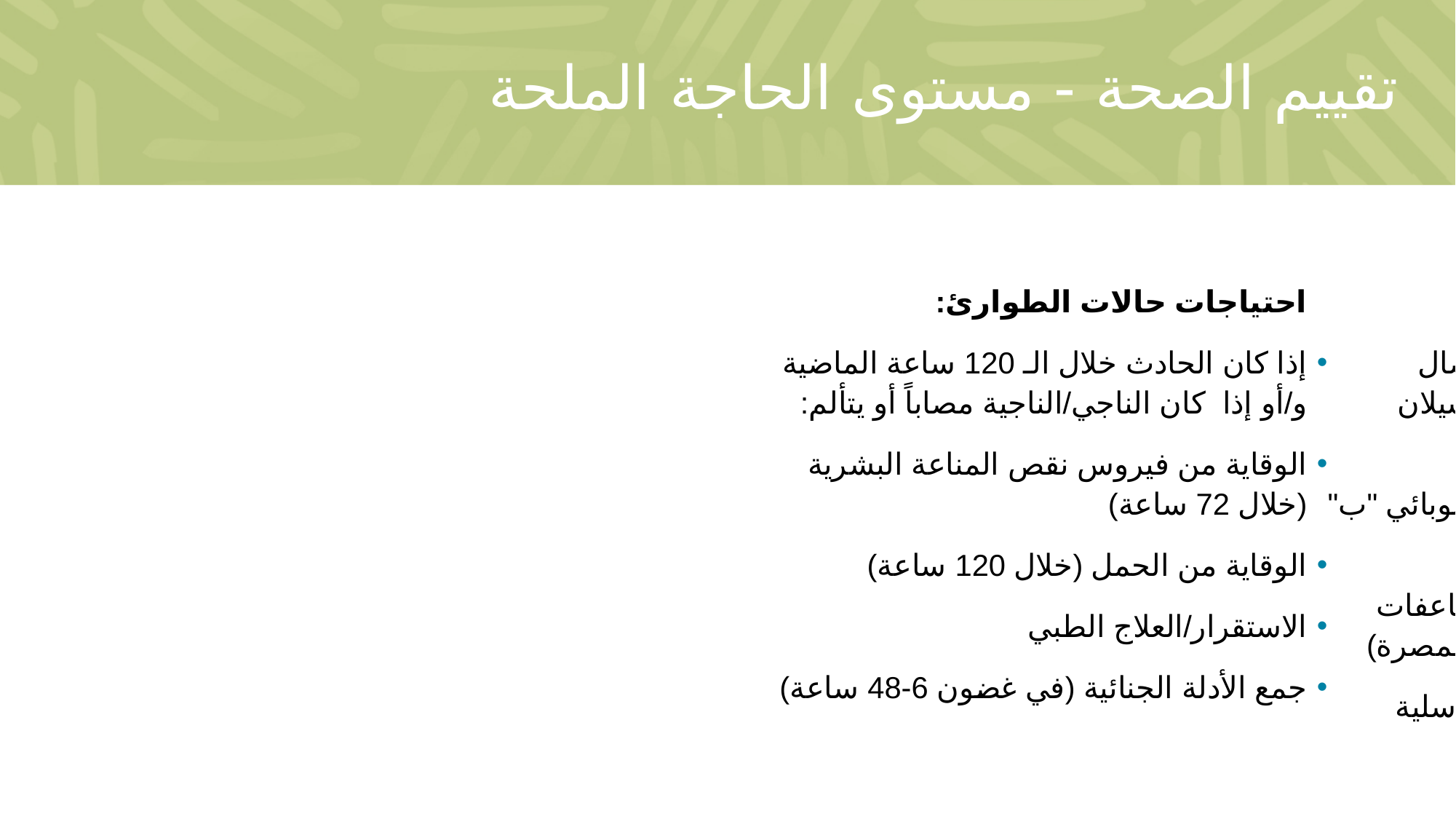

# تقييم الصحة - مستوى الحاجة الملحة
احتياجات حالات الطوارئ:
إذا كان الحادث خلال الـ 120 ساعة الماضية و/أو إذا  كان الناجي/الناجية مصاباً أو يتألم:
الوقاية من فيروس نقص المناعة البشرية (خلال 72 ساعة)
الوقاية من الحمل (خلال 120 ساعة)
الاستقرار/العلاج الطبي
جمع الأدلة الجنائية (في غضون 6-48 ساعة)

الاحتياجات غير الطارئة:
يمكن علاج الإصابات المنقولة بالاتصال الجنسي بما في ذلك الكلاميديا والسيلان والزهري بالمضادات الحيوية
يمكن إعطاء لقاحات التهاب الكبد الوبائي "ب" بعد التعرض بمدة تصل إلى 14 يوماً
سلس البول أو البراز يشير إلى مضاعفات شديدة (الناسور، تضرر المستقيم-المصرة)
يوصى بإجراء الفحوص البدنية والتناسلية والاختبارات المعملية